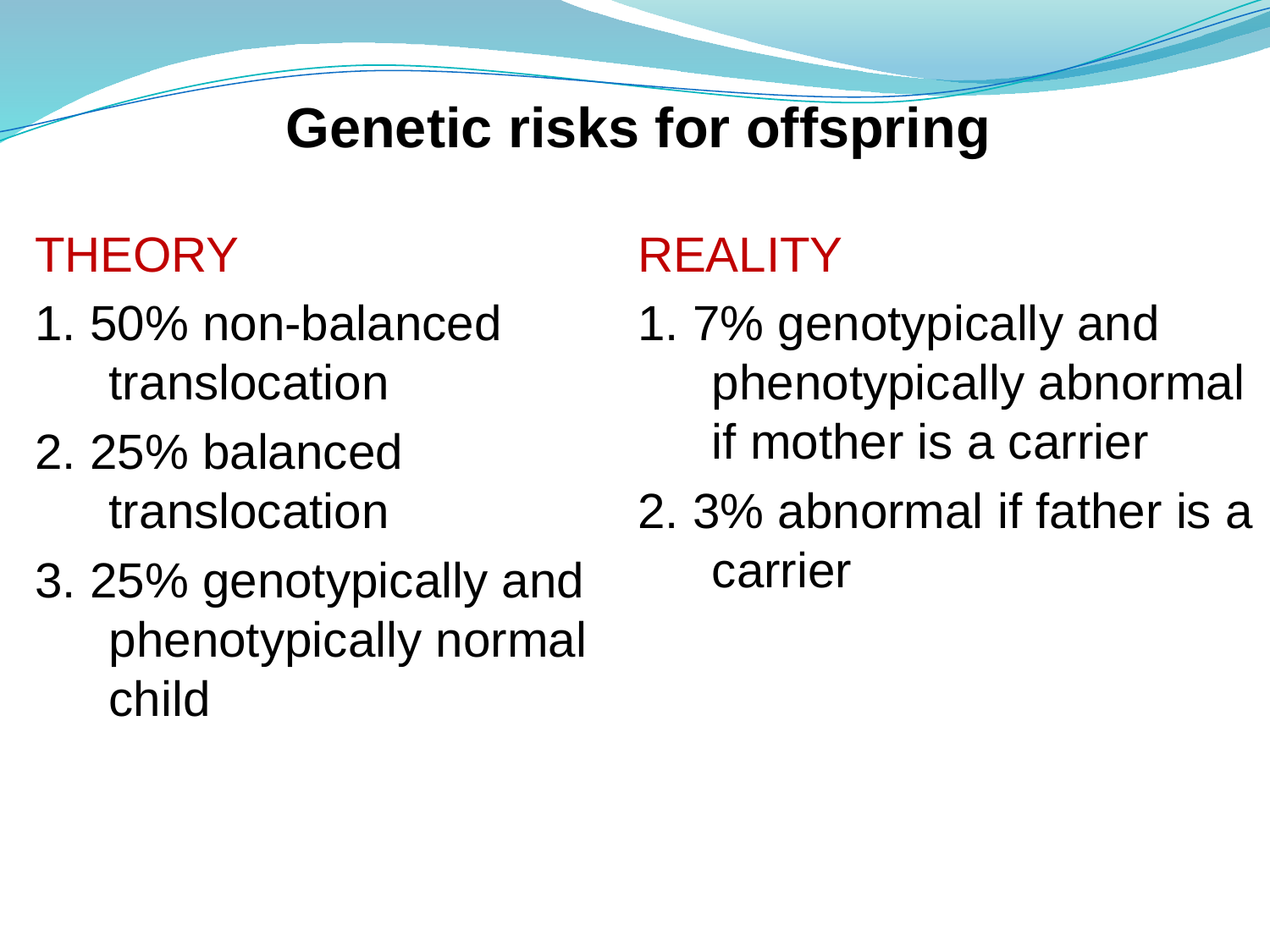

# Genetic risks for offspring
THEORY
1. 50% non-balanced translocation
2. 25% balanced translocation
3. 25% genotypically and phenotypically normal child
REALITY
1. 7% genotypically and phenotypically abnormal if mother is a carrier
2. 3% abnormal if father is a carrier